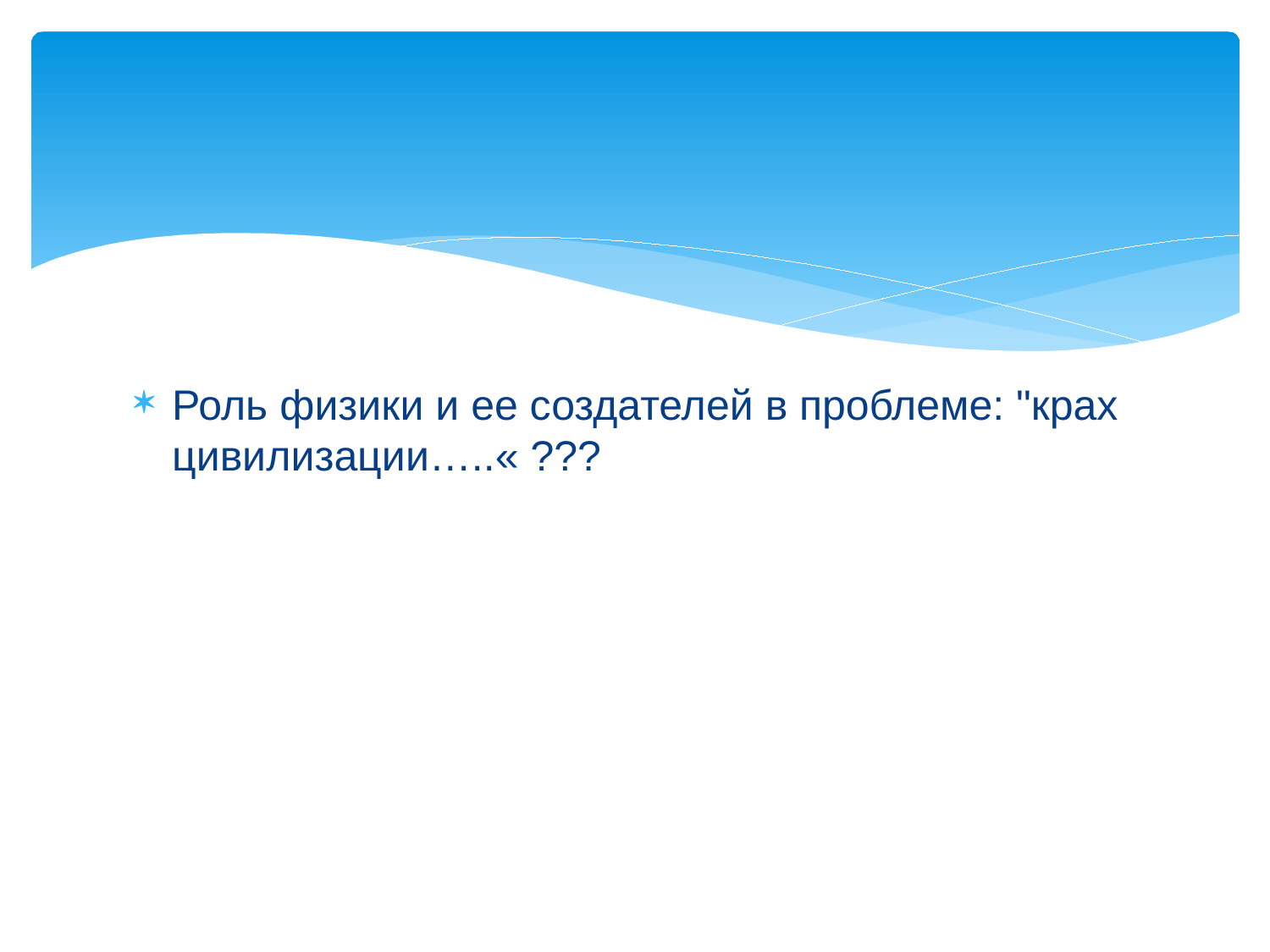

Роль физики и ее создателей в проблеме: "крах цивилизации…..« ???